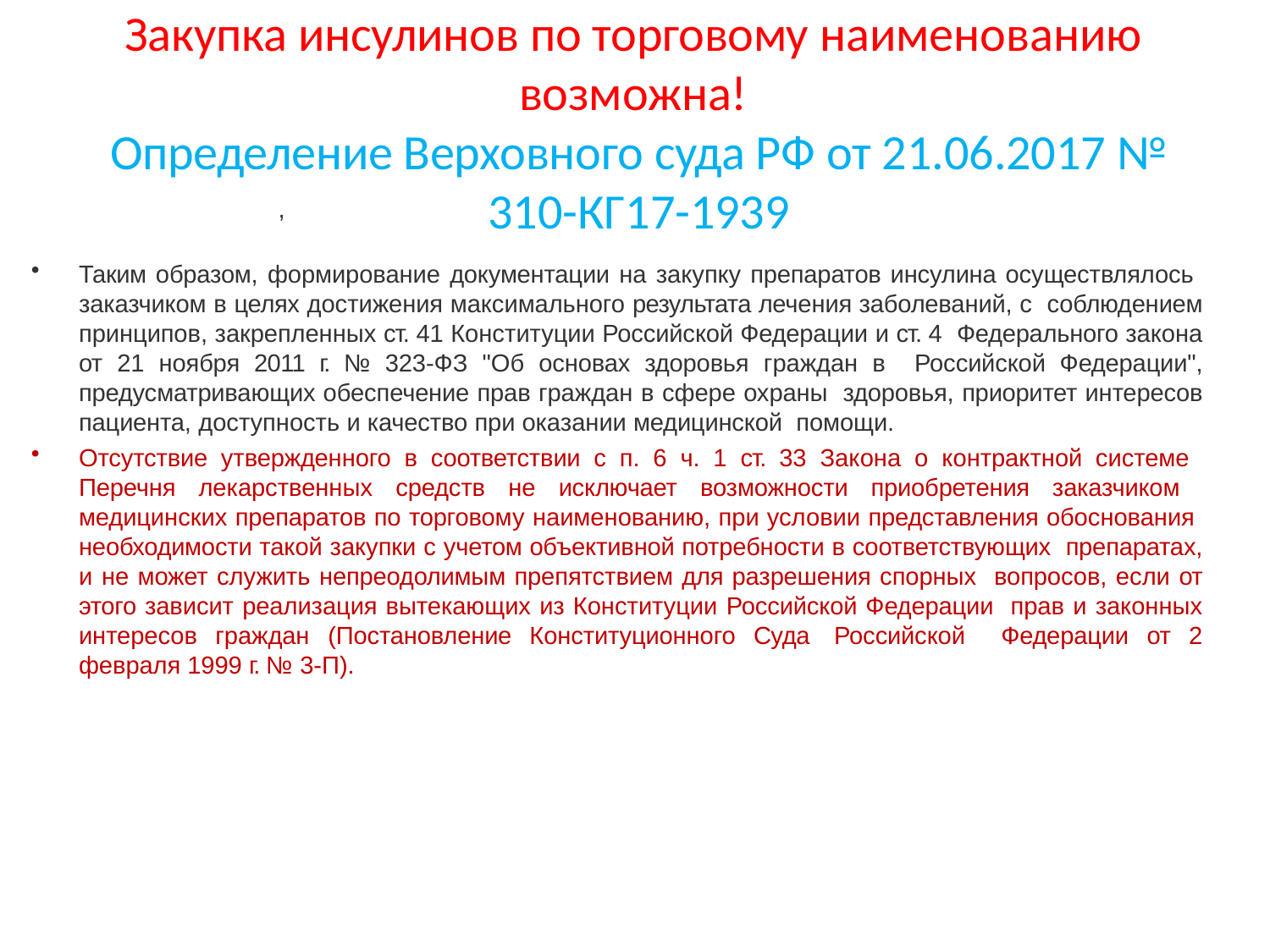

# Закупка инсулинов по торговому наименованию  возможна! Определение Верховного суда РФ от 21.06.2017 № 310-КГ17-1939
,

Таким образом, формирование документации на закупку препаратов инсулина осуществлялось  заказчиком в целях достижения максимального результата лечения заболеваний, с  соблюдением принципов, закрепленных ст. 41 Конституции Российской Федерации и ст. 4  Федерального закона от 21 ноября 2011 г. № 323-ФЗ "Об основах здоровья граждан в  Российской Федерации", предусматривающих обеспечение прав граждан в сфере охраны  здоровья, приоритет интересов пациента, доступность и качество при оказании медицинской  помощи.
Отсутствие утвержденного в соответствии с п. 6 ч. 1 ст. 33 Закона о контрактной системе  Перечня лекарственных средств не исключает возможности приобретения заказчиком  медицинских препаратов по торговому наименованию, при условии представления обоснования  необходимости такой закупки с учетом объективной потребности в соответствующих  препаратах, и не может служить непреодолимым препятствием для разрешения спорных  вопросов, если от этого зависит реализация вытекающих из Конституции Российской Федерации  прав и законных интересов граждан (Постановление Конституционного Суда Российской  Федерации от 2 февраля 1999 г. № 3-П).